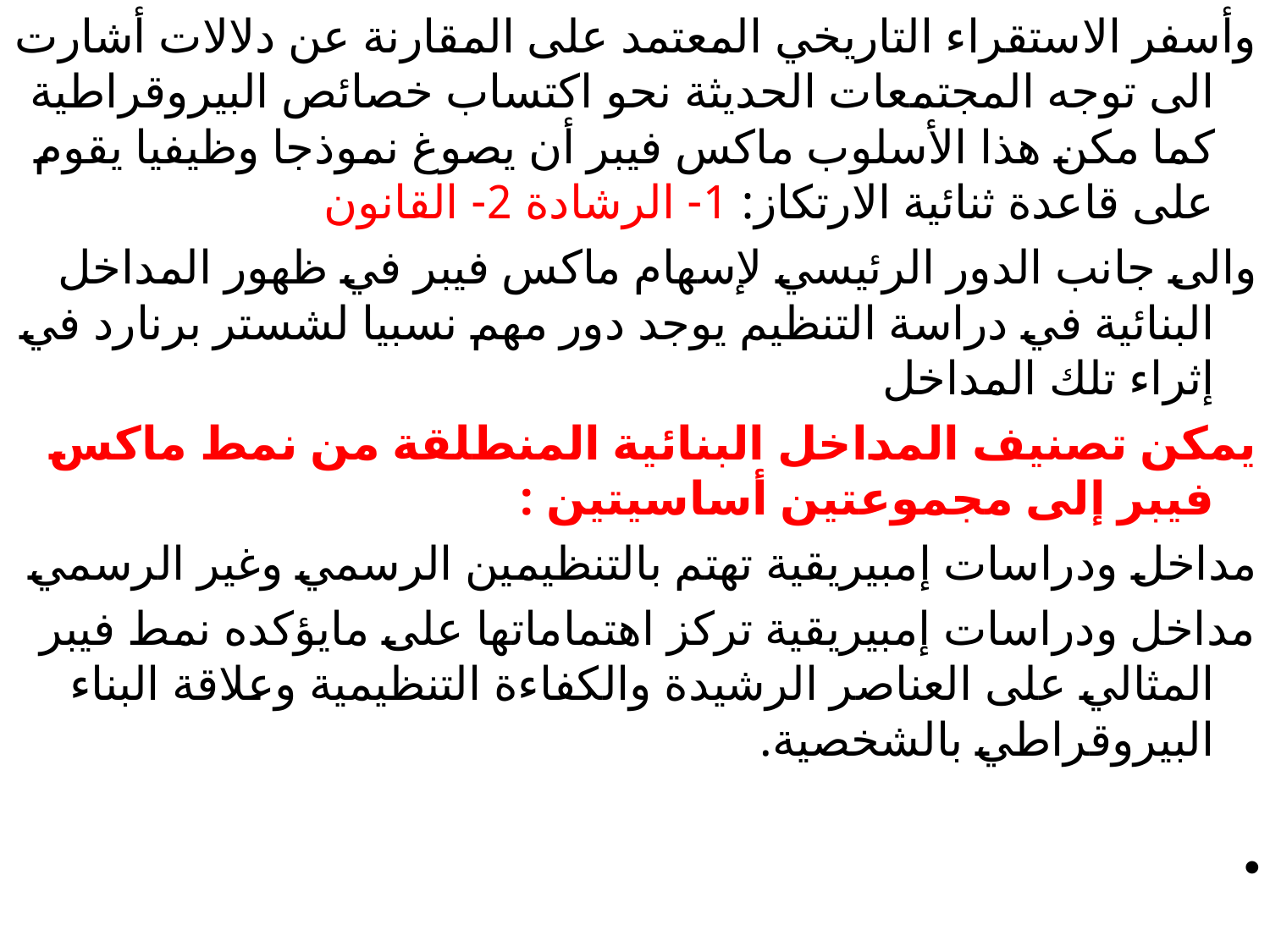

وأسفر الاستقراء التاريخي المعتمد على المقارنة عن دلالات أشارت الى توجه المجتمعات الحديثة نحو اكتساب خصائص البيروقراطية كما مكن هذا الأسلوب ماكس فيبر أن يصوغ نموذجا وظيفيا يقوم على قاعدة ثنائية الارتكاز: 1- الرشادة 2- القانون
والى جانب الدور الرئيسي لإسهام ماكس فيبر في ظهور المداخل البنائية في دراسة التنظيم يوجد دور مهم نسبيا لشستر برنارد في إثراء تلك المداخل
يمكن تصنيف المداخل البنائية المنطلقة من نمط ماكس فيبر إلى مجموعتين أساسيتين :
مداخل ودراسات إمبيريقية تهتم بالتنظيمين الرسمي وغير الرسمي
مداخل ودراسات إمبيريقية تركز اهتماماتها على مايؤكده نمط فيبر المثالي على العناصر الرشيدة والكفاءة التنظيمية وعلاقة البناء البيروقراطي بالشخصية.

#